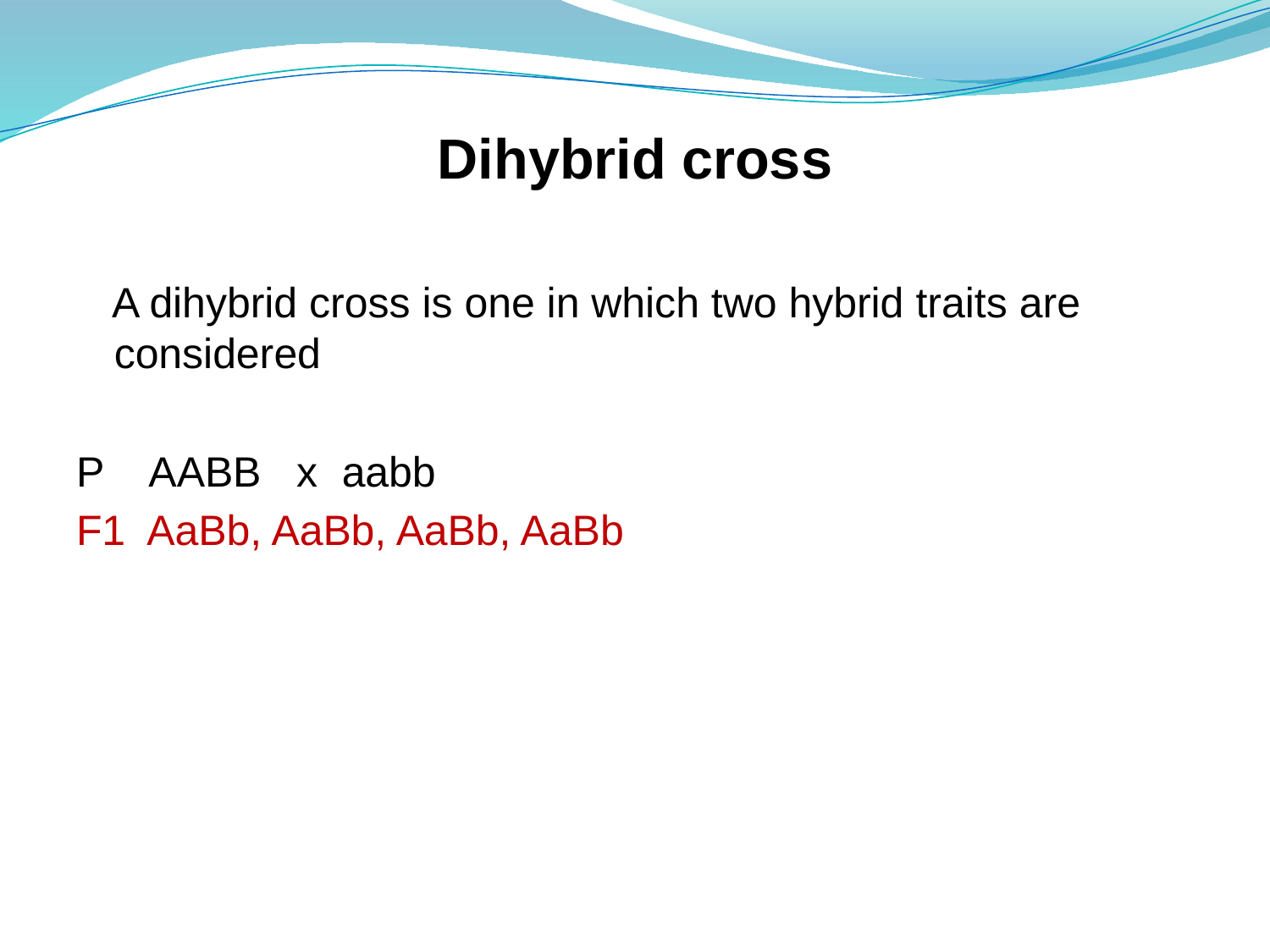

# Dihybrid cross
   A dihybrid cross is one in which two hybrid traits are considered

P    AABB   x  aabb
F1  AaBb, AaBb, AaBb, AaBb